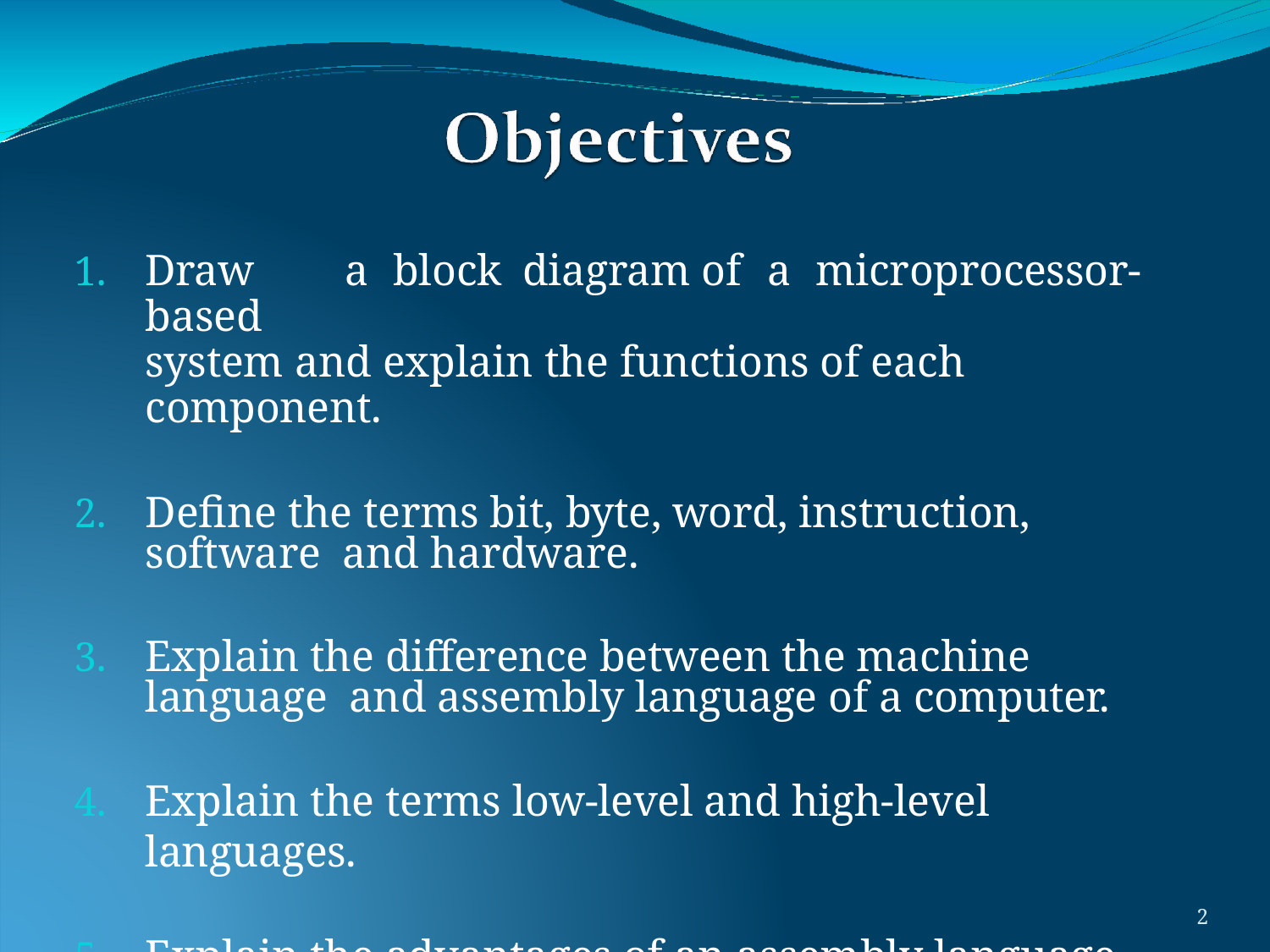

Draw	a	block	diagram	of	a	microprocessor-based
system and explain the functions of each component.

Define the terms bit, byte, word, instruction, software  and hardware.

Explain the difference between the machine language  and assembly language of a computer.

Explain the terms low-level and high-level languages.

Explain the advantages of an assembly language over  high-level languages.
2